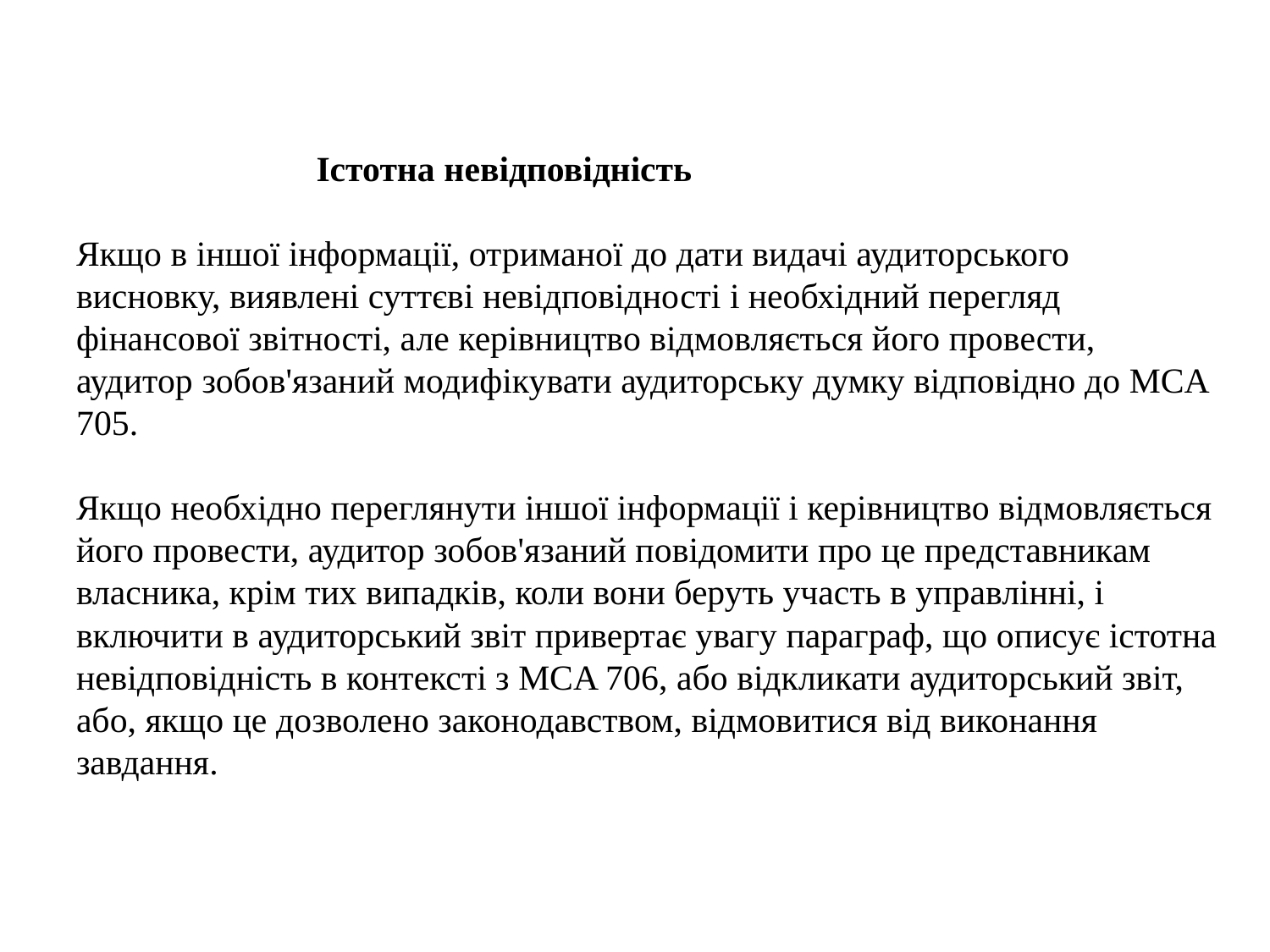

Істотна невідповідність
Якщо в іншої інформації, отриманої до дати видачі аудиторського висновку, виявлені суттєві невідповідності і необхідний перегляд фінансової звітності, але керівництво відмовляється його провести, аудитор зобов'язаний модифікувати аудиторську думку відповідно до MCA 705.
Якщо необхідно переглянути іншої інформації і керівництво відмовляється його провести, аудитор зобов'язаний повідомити про це представникам власника, крім тих випадків, коли вони беруть участь в управлінні, і включити в аудиторський звіт привертає увагу параграф, що описує істотна невідповідність в контексті з MCA 706, або відкликати аудиторський звіт, або, якщо це дозволено законодавством, відмовитися від виконання завдання.